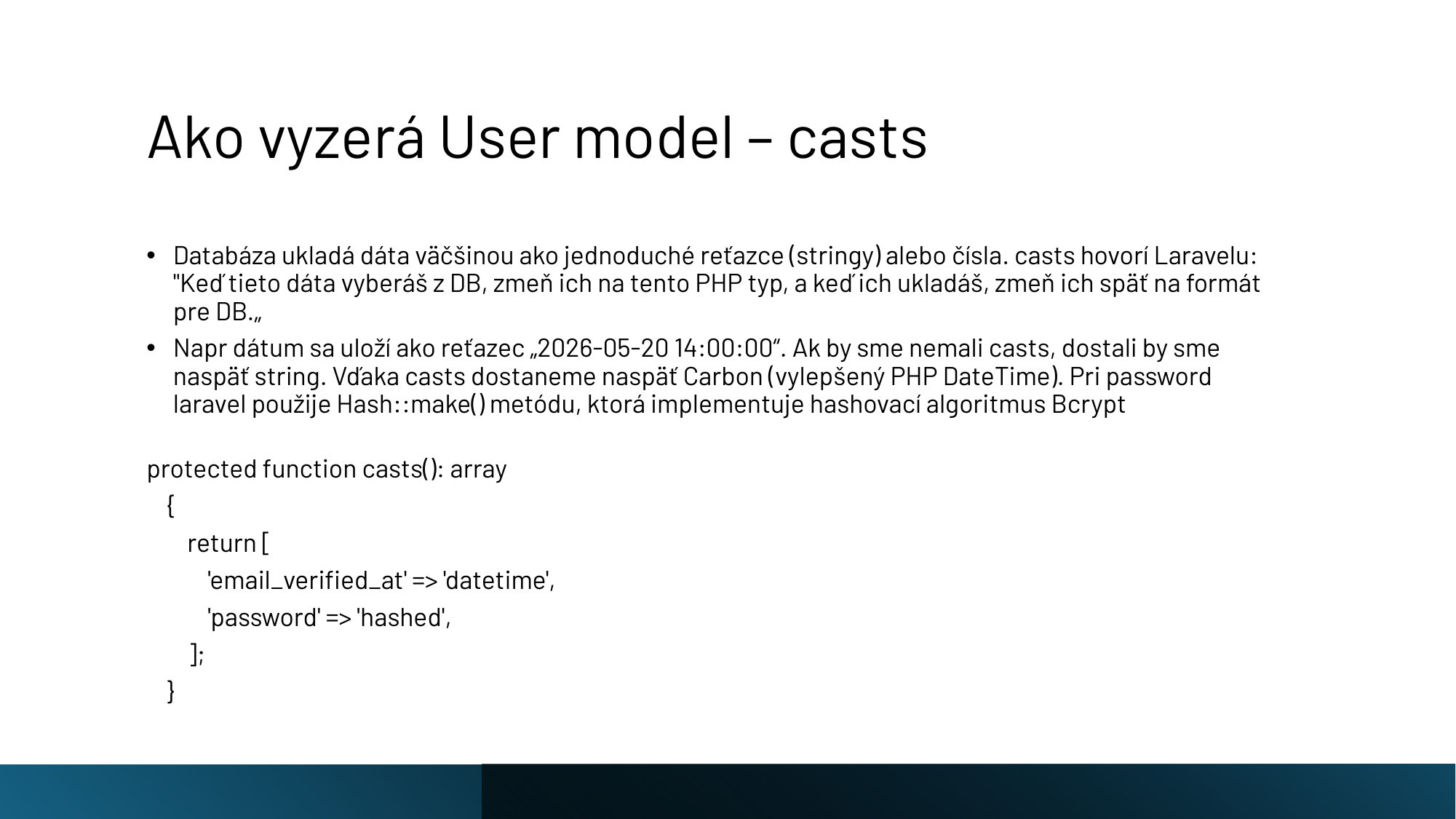

# Ako vyzerá User model – casts
Databáza ukladá dáta väčšinou ako jednoduché reťazce (stringy) alebo čísla. casts hovorí Laravelu: "Keď tieto dáta vyberáš z DB, zmeň ich na tento PHP typ, a keď ich ukladáš, zmeň ich späť na formát pre DB.„
Napr dátum sa uloží ako reťazec „2026-05-20 14:00:00“. Ak by sme nemali casts, dostali by sme naspäť string. Vďaka casts dostaneme naspäť Carbon (vylepšený PHP DateTime). Pri password laravel použije Hash::make() metódu, ktorá implementuje hashovací algoritmus Bcrypt
protected function casts(): array
    {
        return [
            'email_verified_at' => 'datetime',
            'password' => 'hashed',
        ];
    }